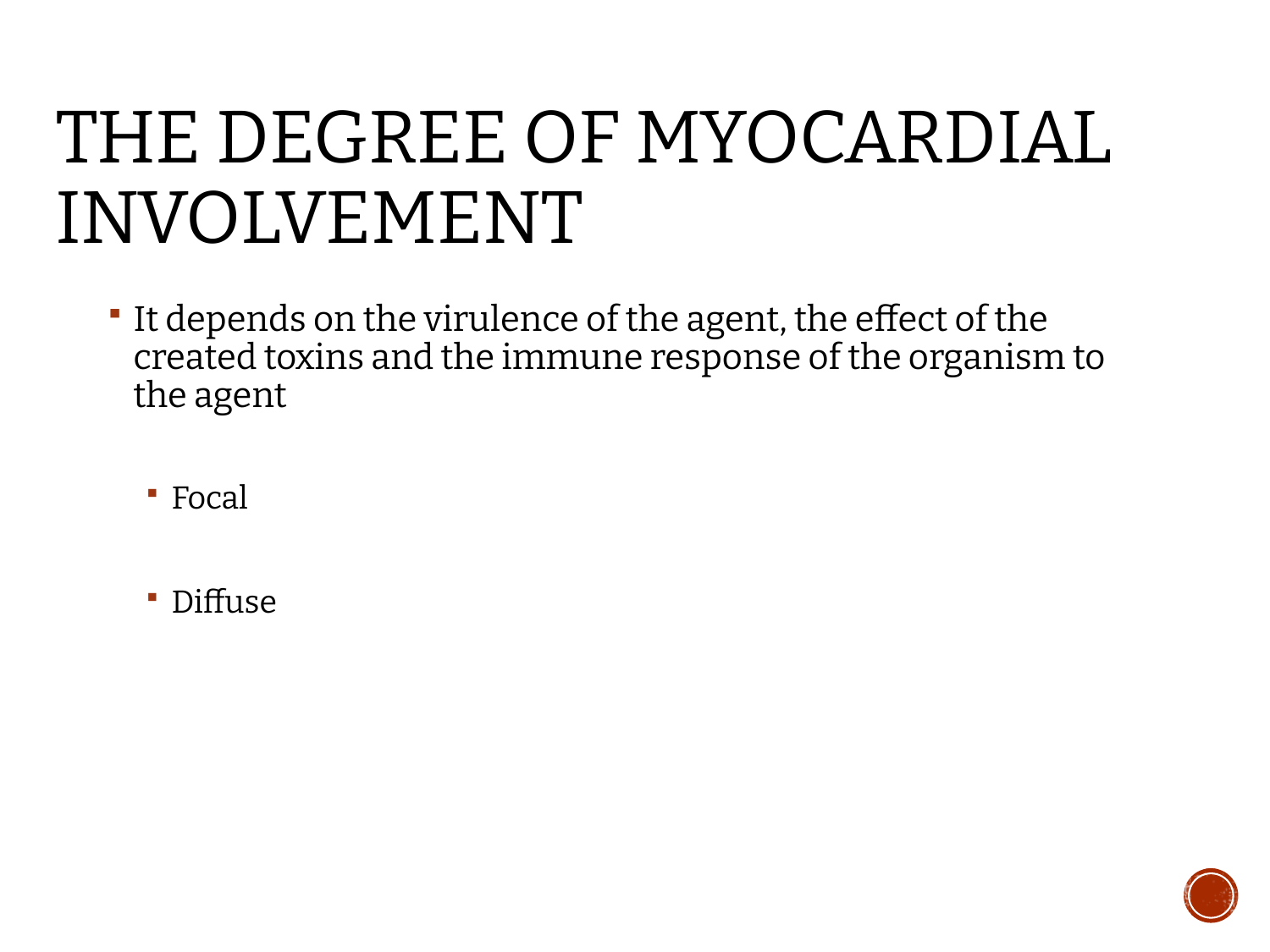

# The degree of myocardial involvement
It depends on the virulence of the agent, the effect of the created toxins and the immune response of the organism to the agent

Focal

Diffuse